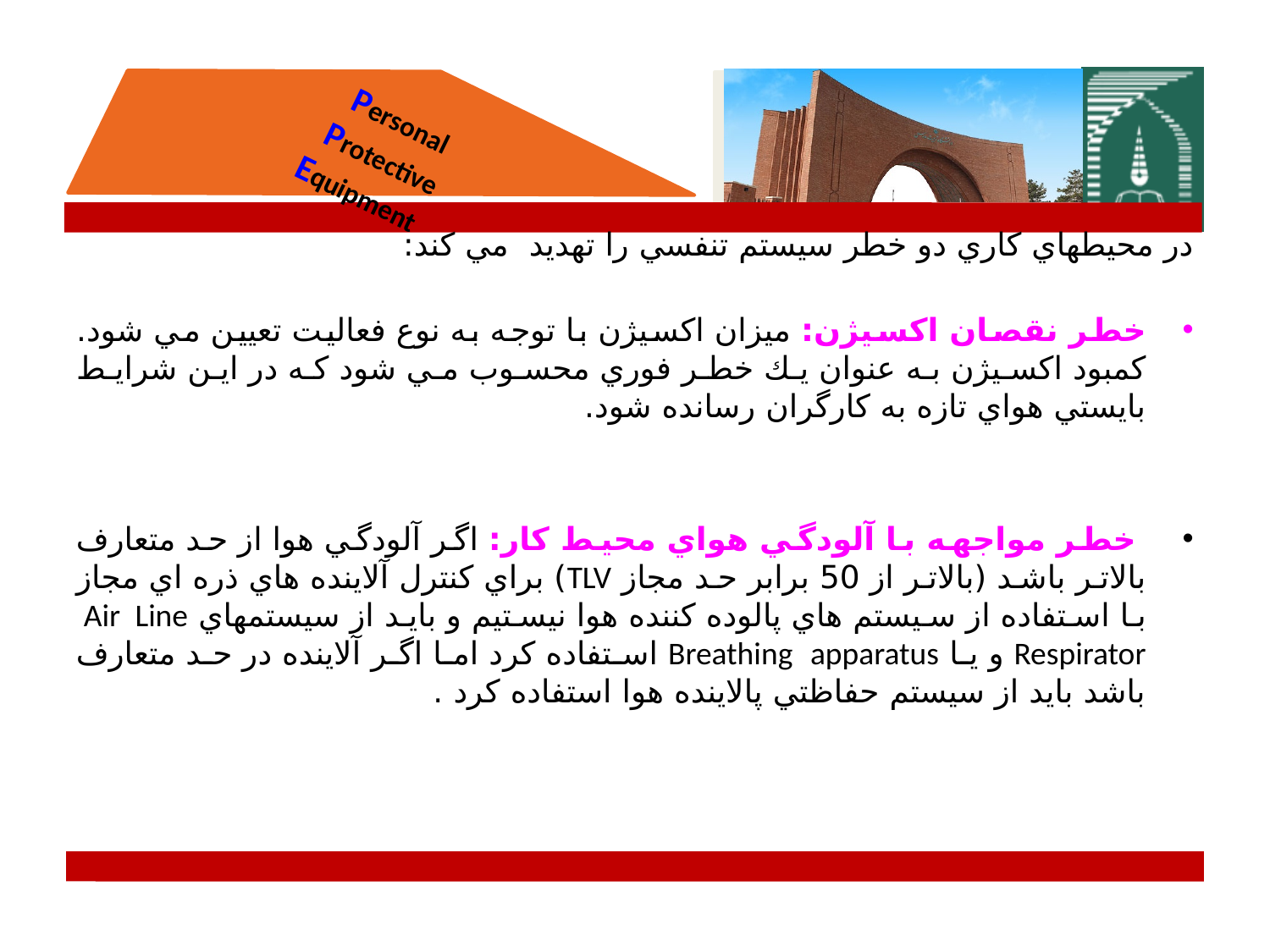

در محيطهاي كاري دو خطر سيستم تنفسي را تهديد  مي كند:

خطر نقصان اكسيژن: ميزان اكسيژن با توجه به نوع فعاليت تعيين مي شود. كمبود اكسيژن به عنوان يك خطر فوري محسوب مي شود كه در اين شرايط بايستي هواي تازه به كارگران رسانده شود.

 خطر مواجهه با آلودگي هواي محيط كار: اگر آلودگي هوا از حد متعارف بالاتر باشد (بالاتر از 50 برابر حد مجاز TLV) براي كنترل آلاينده هاي ذره اي مجاز با استفاده از سيستم هاي پالوده كننده هوا نيستيم و بايد از سيستمهاي Air Line Respirator و يا Breathing apparatus استفاده كرد اما اگر آلاينده در حد متعارف باشد بايد از سيستم حفاظتي پالاينده هوا استفاده كرد .